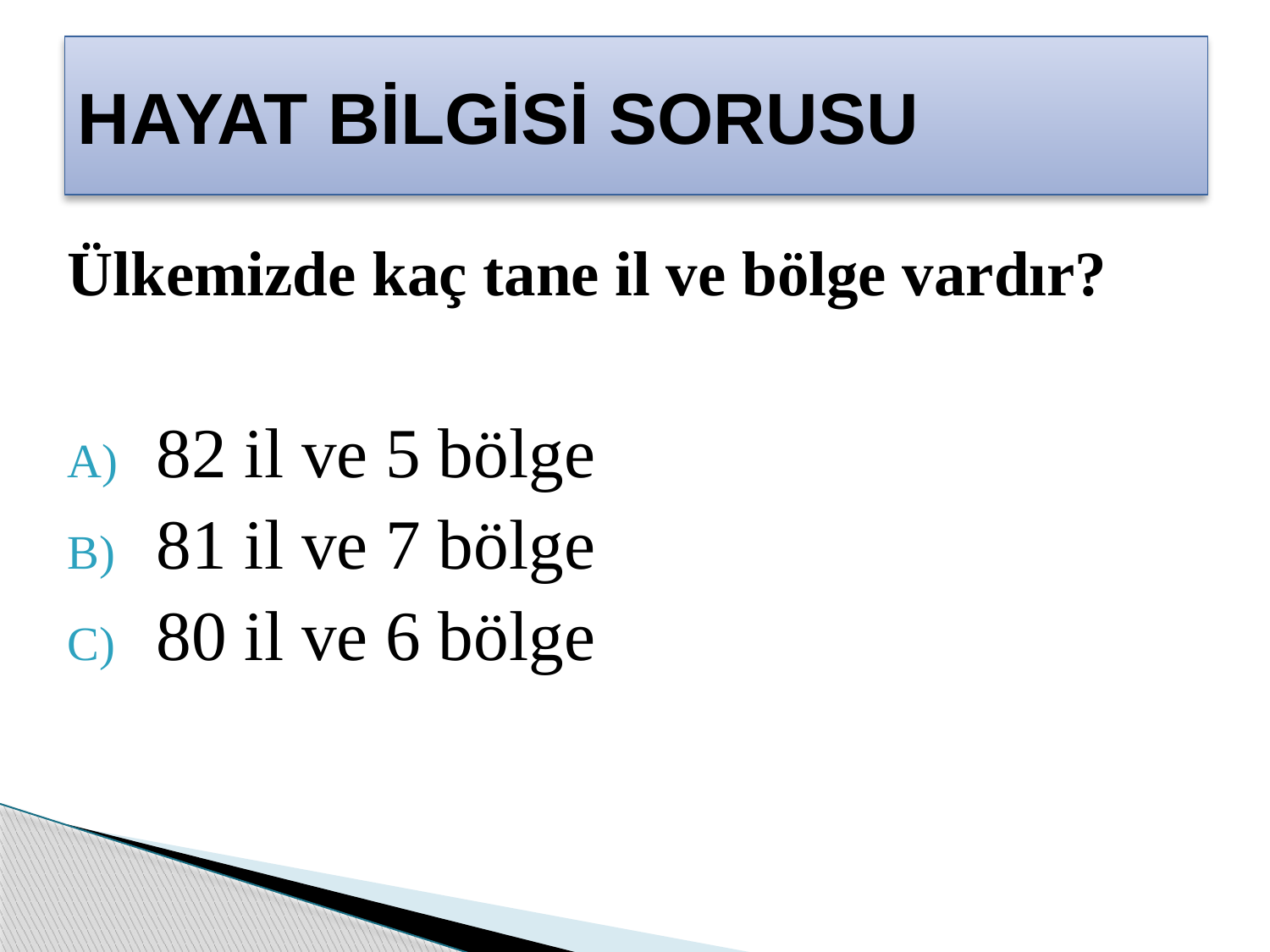

# HAYAT BİLGİSİ SORUSU
Ülkemizde kaç tane il ve bölge vardır?

 82 il ve 5 bölge
 81 il ve 7 bölge
 80 il ve 6 bölge